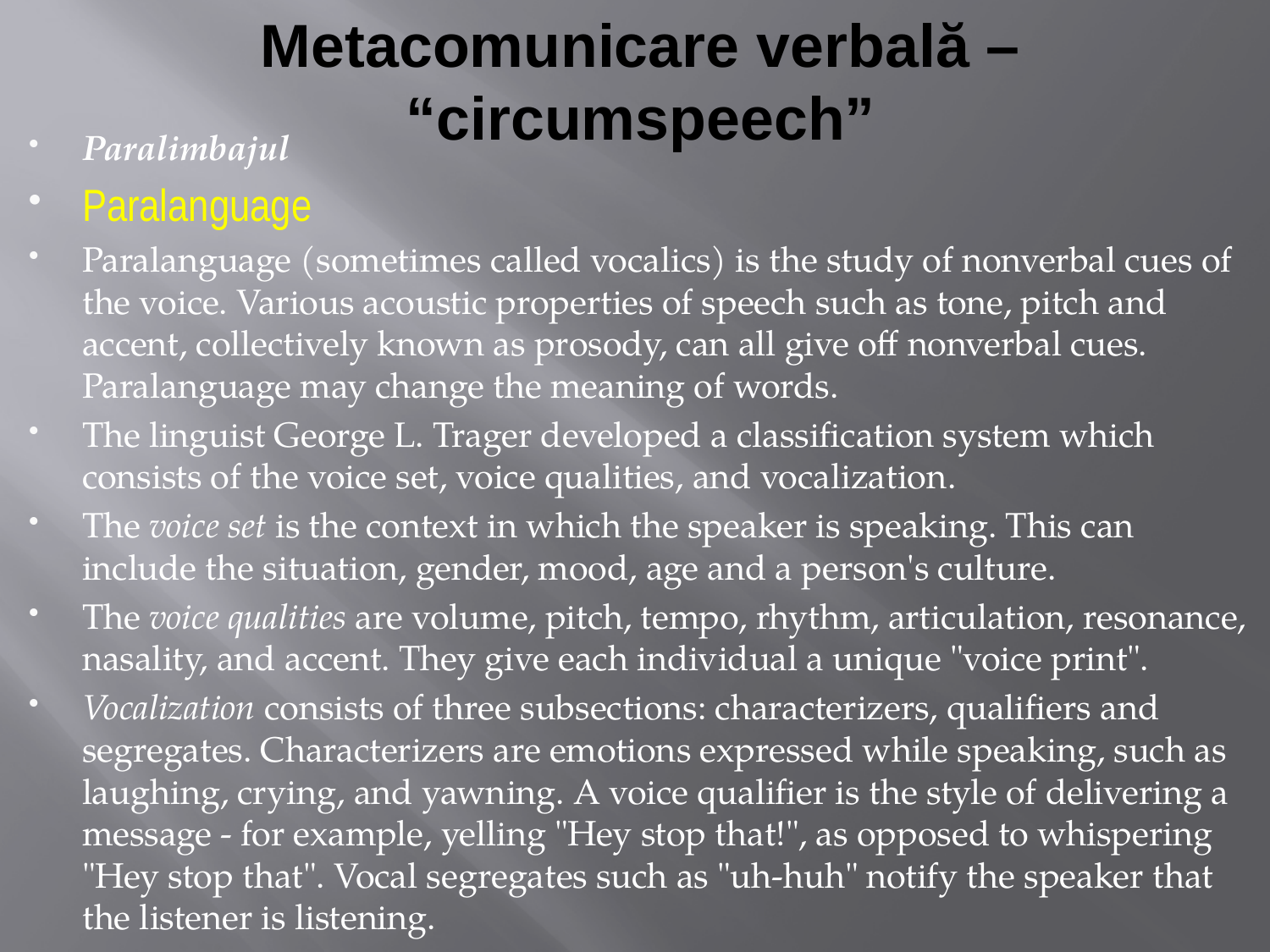

# Metacomunicare verbală – “circumspeech”
Paralimbajul
Paralanguage
Paralanguage (sometimes called vocalics) is the study of nonverbal cues of the voice. Various acoustic properties of speech such as tone, pitch and accent, collectively known as prosody, can all give off nonverbal cues. Paralanguage may change the meaning of words.
The linguist George L. Trager developed a classification system which consists of the voice set, voice qualities, and vocalization.
The voice set is the context in which the speaker is speaking. This can include the situation, gender, mood, age and a person's culture.
The voice qualities are volume, pitch, tempo, rhythm, articulation, resonance, nasality, and accent. They give each individual a unique "voice print".
Vocalization consists of three subsections: characterizers, qualifiers and segregates. Characterizers are emotions expressed while speaking, such as laughing, crying, and yawning. A voice qualifier is the style of delivering a message - for example, yelling "Hey stop that!", as opposed to whispering "Hey stop that". Vocal segregates such as "uh-huh" notify the speaker that the listener is listening.